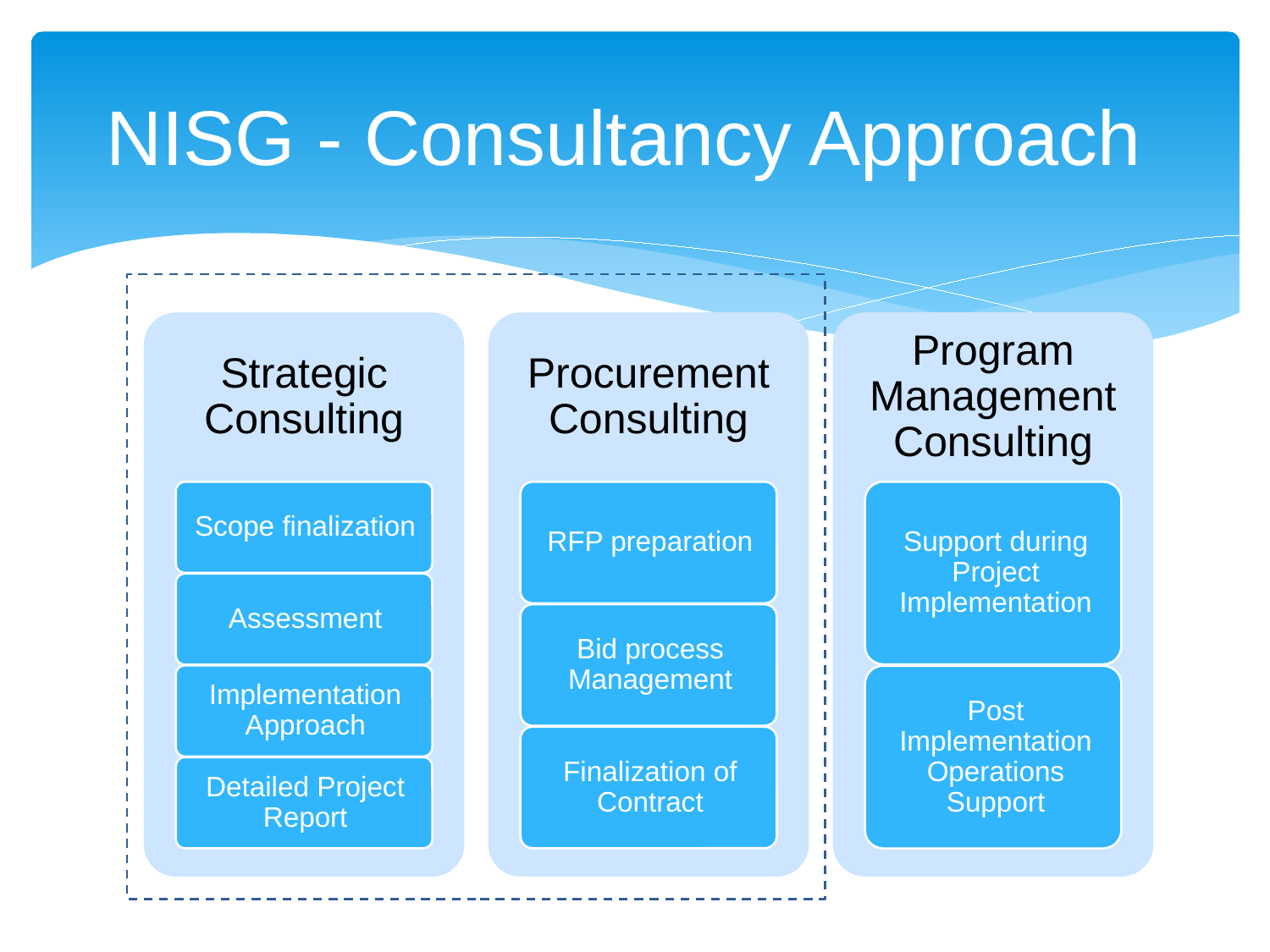

# NISG - Consultancy Approach

Strategic Consulting
Scope finalization
Assessment
Implementation Approach
Detailed Project Report
Procurement Consulting
RFP preparation
Bid process Management
Finalization of Contract
Program Management Consulting
Support during Project Implementation
Post Implementation Operations Support